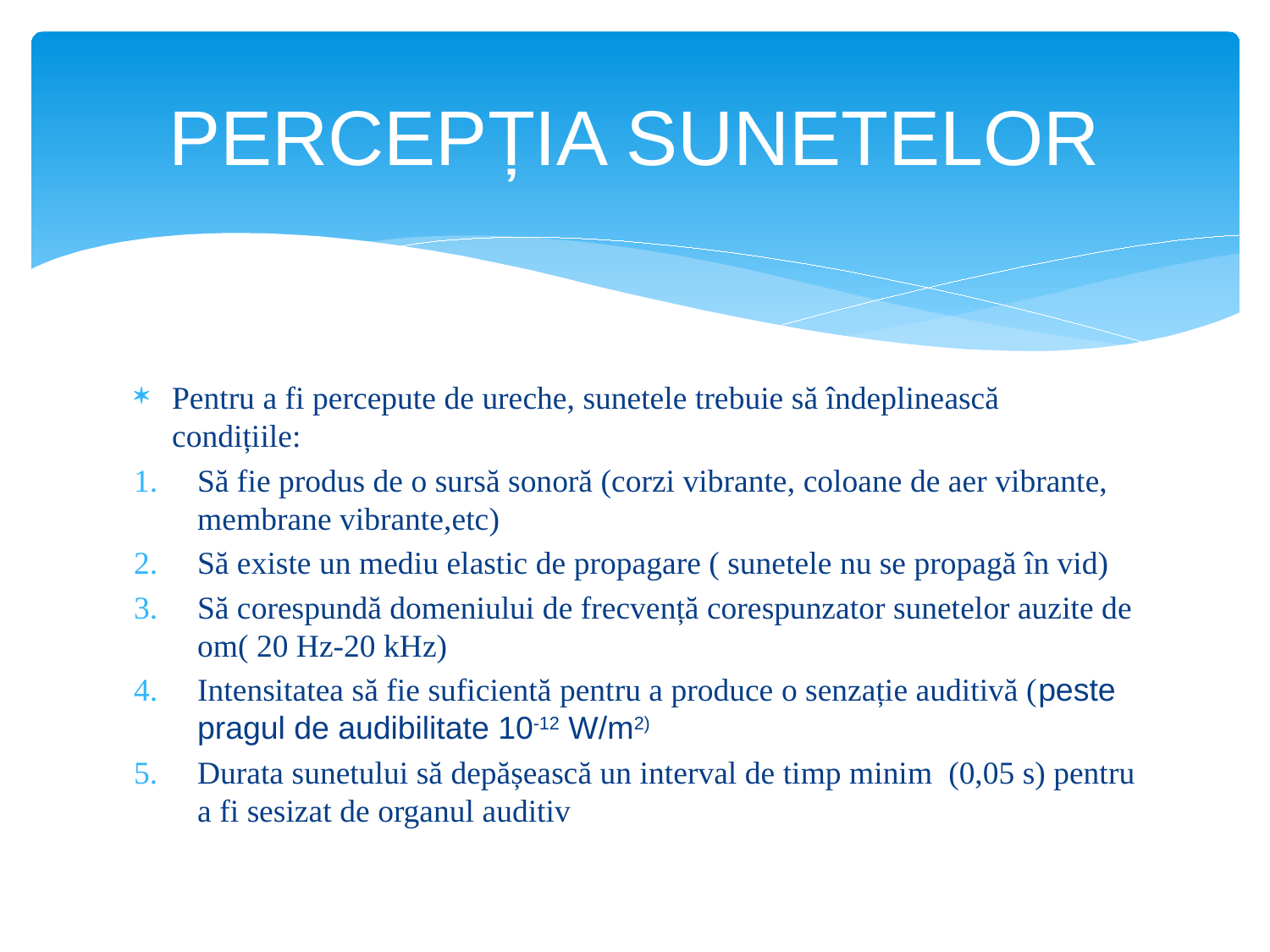

# PERCEPȚIA SUNETELOR
Pentru a fi percepute de ureche, sunetele trebuie să îndeplinească condițiile:
Să fie produs de o sursă sonoră (corzi vibrante, coloane de aer vibrante, membrane vibrante,etc)
Să existe un mediu elastic de propagare ( sunetele nu se propagă în vid)
Să corespundă domeniului de frecvență corespunzator sunetelor auzite de om( 20 Hz-20 kHz)
Intensitatea să fie suficientă pentru a produce o senzație auditivă (peste pragul de audibilitate 10-12 W/m2)
Durata sunetului să depășească un interval de timp minim  (0,05 s) pentru a fi sesizat de organul auditiv